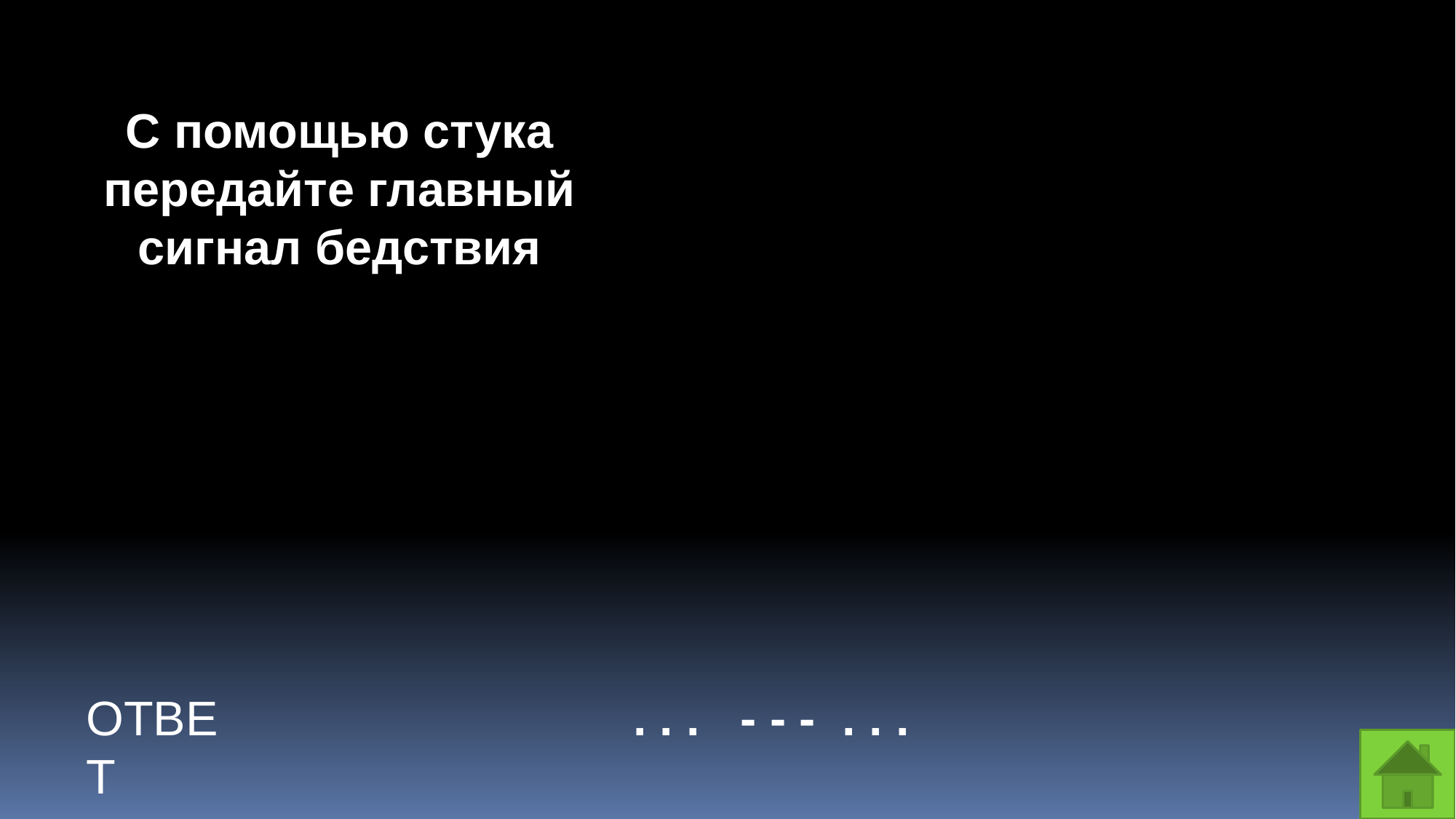

С помощью стука передайте главный сигнал бедствия
. . .   - - -  . . .
ОТВЕТ